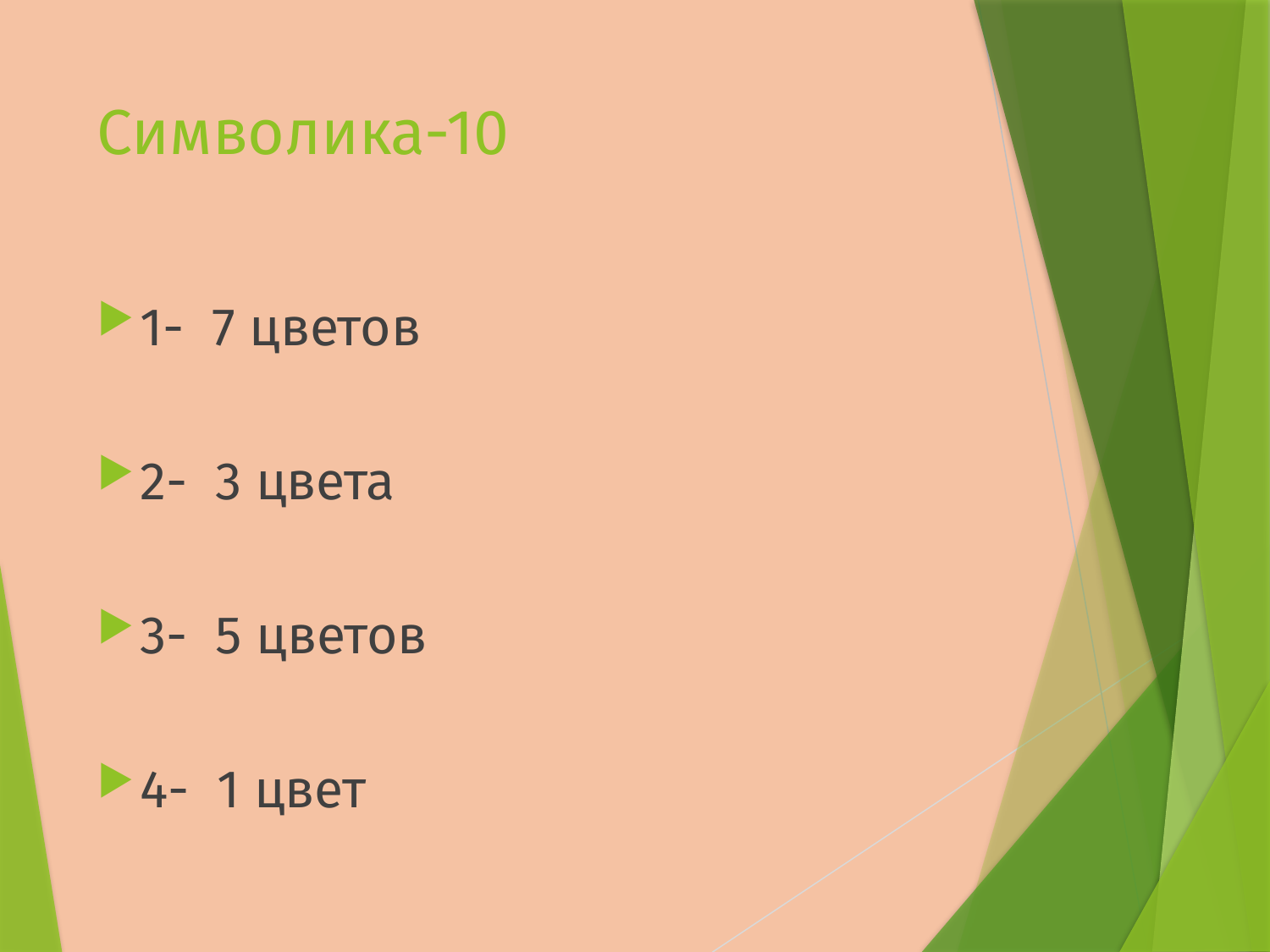

# Символика-10
1-  7 цветов

2-  3 цвета

3-  5 цветов

4-  1 цвет